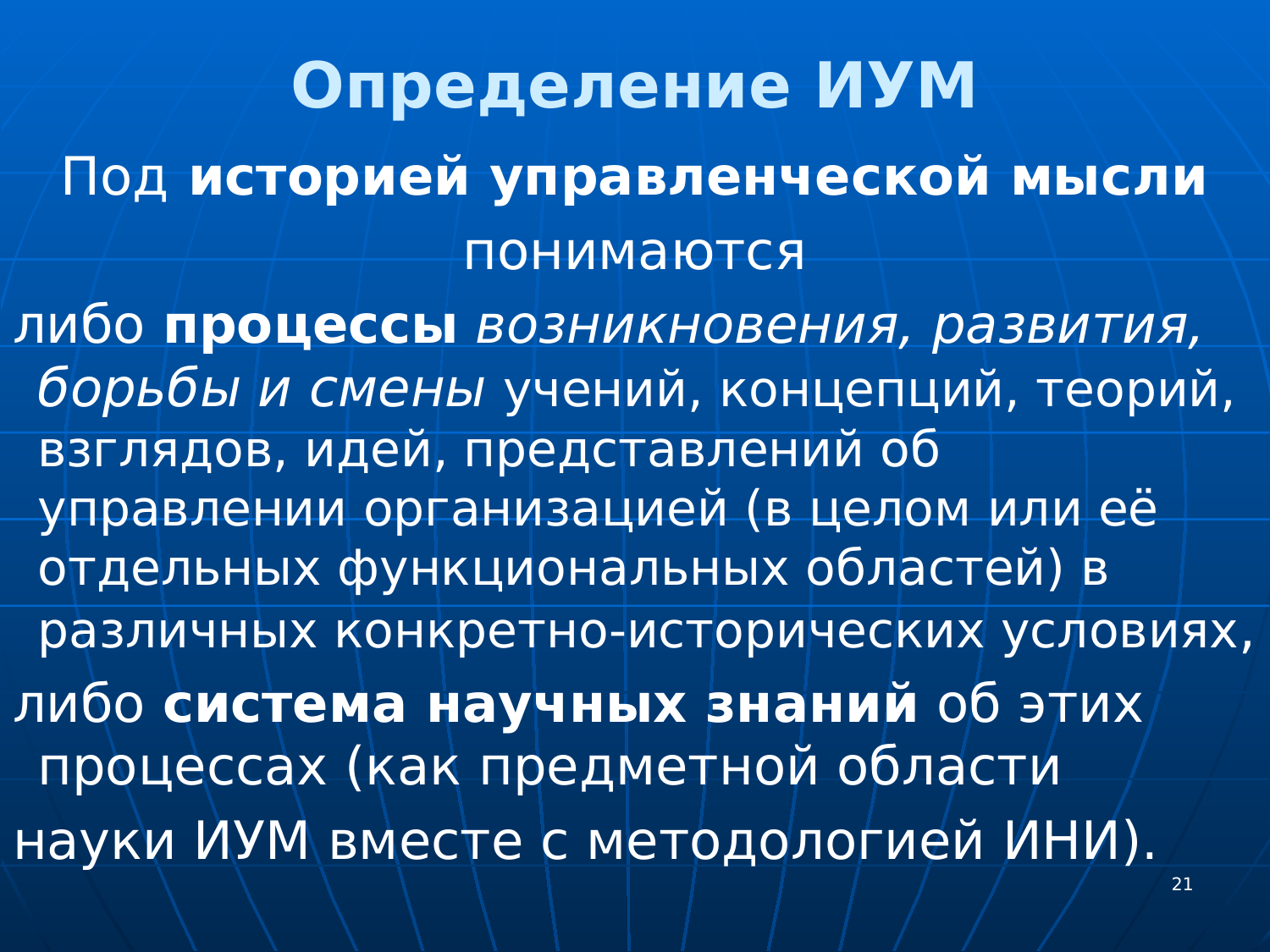

# Определение ИУМ
Под историей управленческой мысли
понимаются
либо процессы возникновения, развития, борьбы и смены учений, концепций, теорий, взглядов, идей, представлений об управлении организацией (в целом или её отдельных функциональных областей) в различных конкретно-исторических условиях,
либо система научных знаний об этих процессах (как предметной области
науки ИУМ вместе с методологией ИНИ).
21